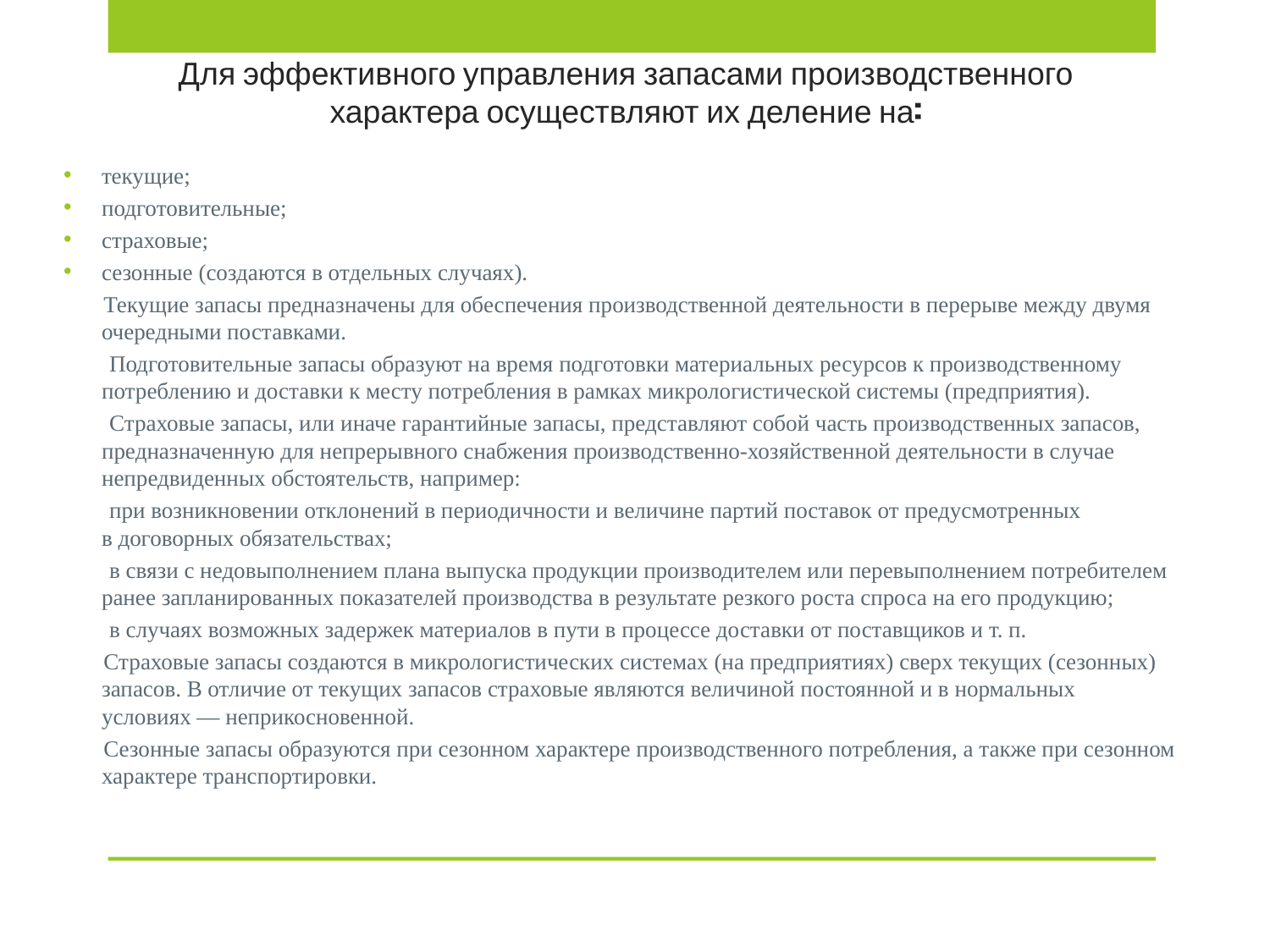

# Для эффективного управления запасами производственного характера осуществляют их деление на:
текущие;
подготовительные;
страховые;
сезонные (создаются в отдельных случаях).
       Текущие запасы предназначены для обеспечения производственной деятельности в перерыве между двумя очередными поставками.
        Подготовительные запасы образуют на время подготовки материальных ресурсов к производственному потреблению и доставки к месту потребления в рамках микрологистической системы (предприятия).
        Страховые запасы, или иначе гарантийные запасы, представляют собой часть производственных запасов, предназначенную для непрерывного снабжения производственно-хозяйственной деятельности в случае непредвиденных обстоятельств, например:
        при возникновении отклонений в периодичности и величине партий поставок от предусмотренных в договорных обязательствах;
        в связи с недовыполнением плана выпуска продукции производителем или перевыполнением потребителем ранее запланированных показателей производства в результате резкого роста спроса на его продукцию;
        в случаях возможных задержек материалов в пути в процессе доставки от поставщиков и т. п.
       Страховые запасы создаются в микрологистических системах (на предприятиях) сверх текущих (сезонных) запасов. В отличие от текущих запасов страховые являются величиной постоянной и в нормальных условиях — неприкосновенной.
       Сезонные запасы образуются при сезонном характере производственного потребления, а также при сезонном характере транспортировки.